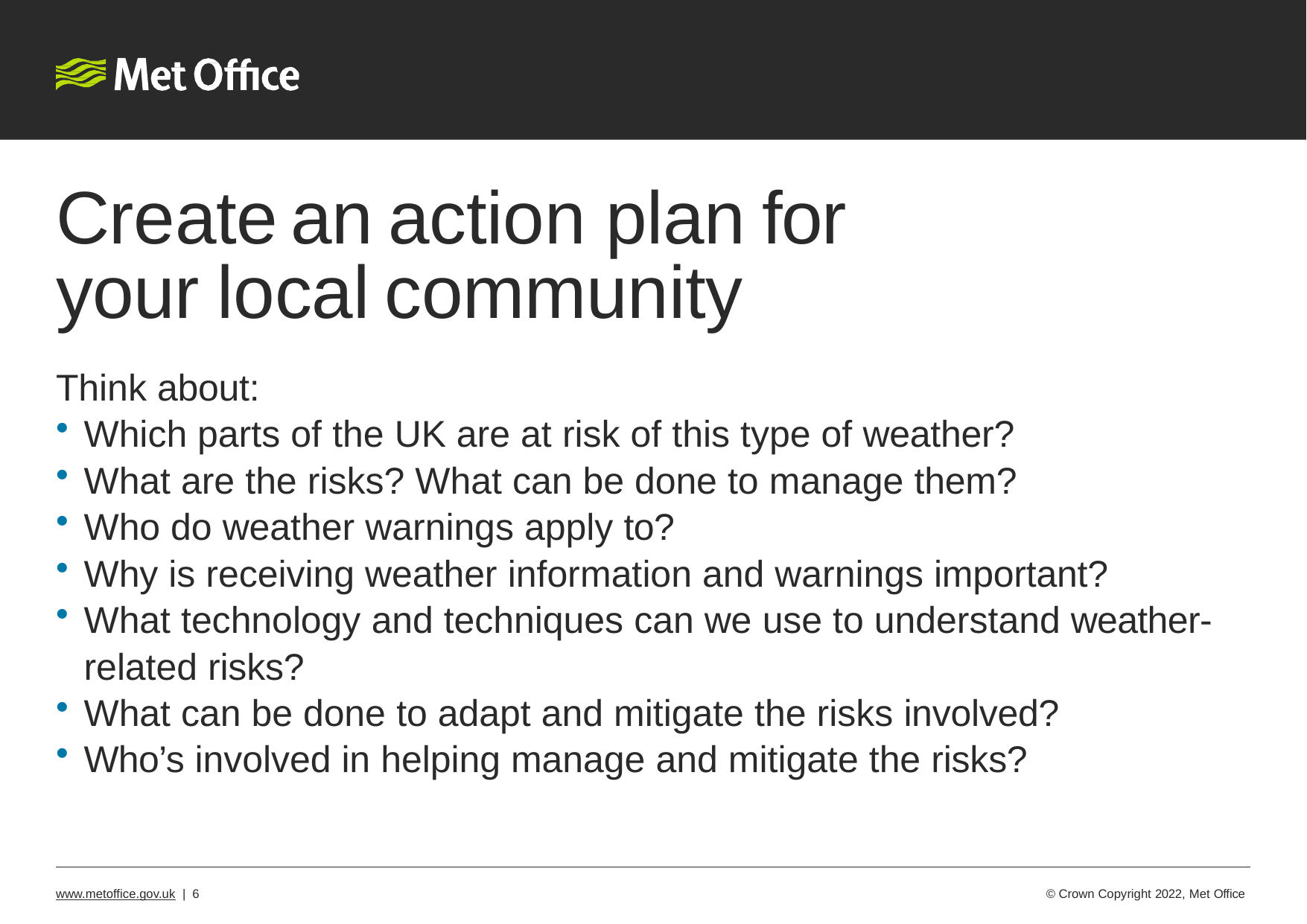

# Create	an		action	plan	for your	local	community
Think about:
Which parts of the UK are at risk of this type of weather?
What are the risks? What can be done to manage them?
Who do weather warnings apply to?
Why is receiving weather information and warnings important?
What technology and techniques can we use to understand weather- related risks?
What can be done to adapt and mitigate the risks involved?
Who’s involved in helping manage and mitigate the risks?
www.metoffice.gov.uk | 6
© Crown Copyright 2022, Met Office